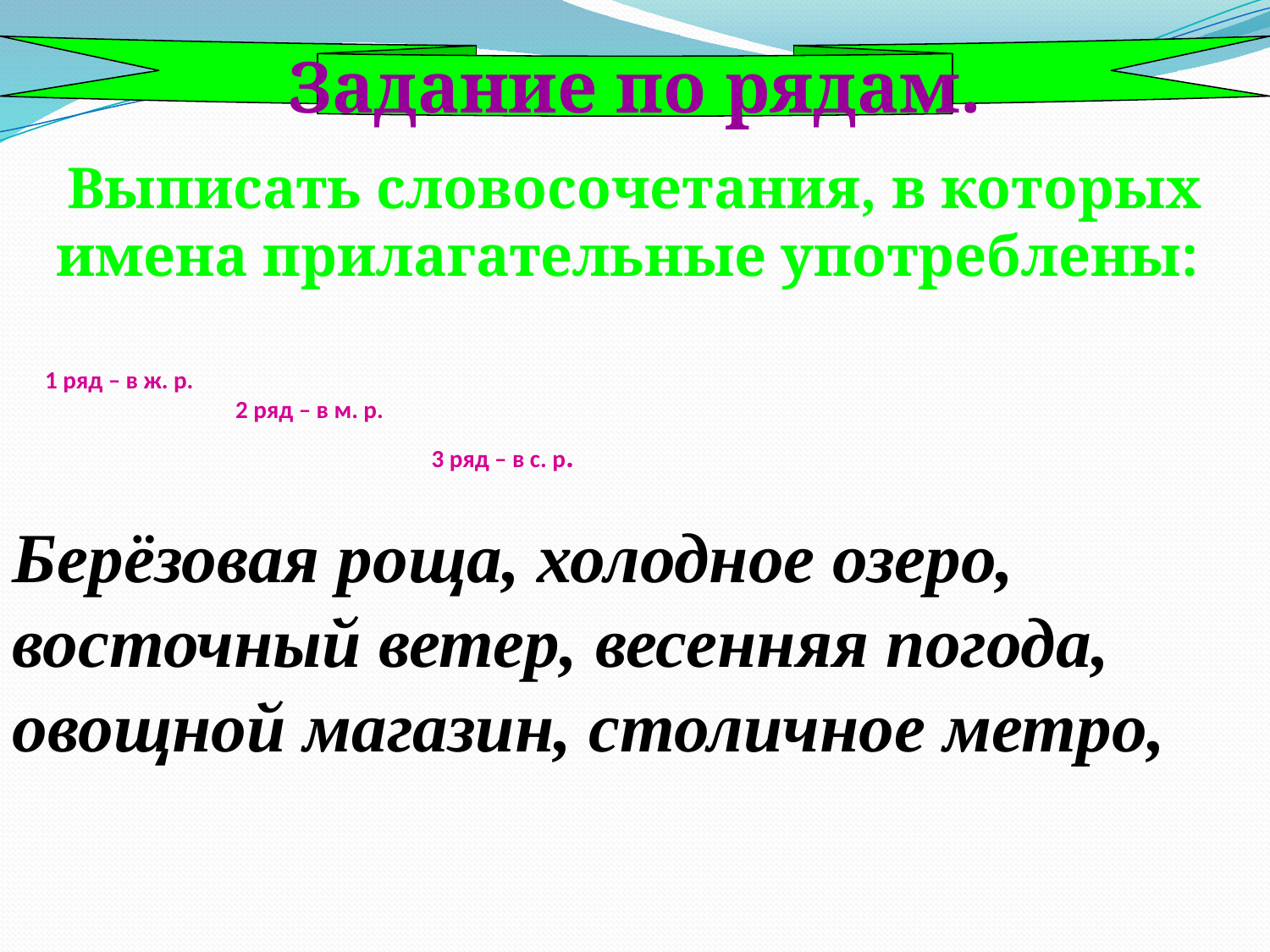

Задание по рядам.
Выписать словосочетания, в которых имена прилагательные употреблены:

# 1 ряд – в ж. р. 2 ряд – в м. р. 3 ряд – в с. р.
Берёзовая роща, холодное озеро, восточный ветер, весенняя погода, овощной магазин, столичное метро,